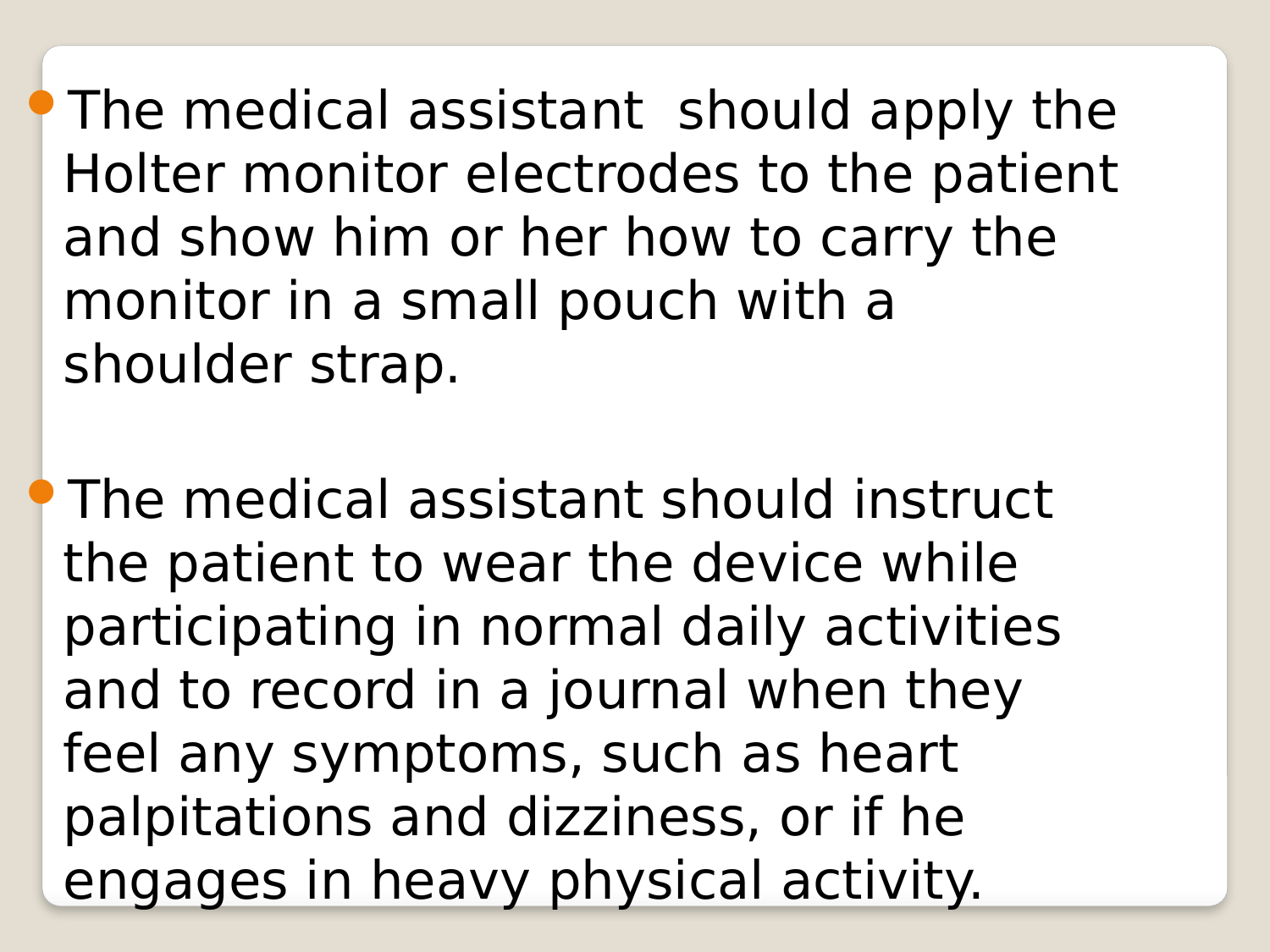

The medical assistant  should apply the Holter monitor electrodes to the patient and show him or her how to carry the monitor in a small pouch with a shoulder strap.

The medical assistant should instruct the patient to wear the device while participating in normal daily activities and to record in a journal when they feel any symptoms, such as heart palpitations and dizziness, or if he engages in heavy physical activity.